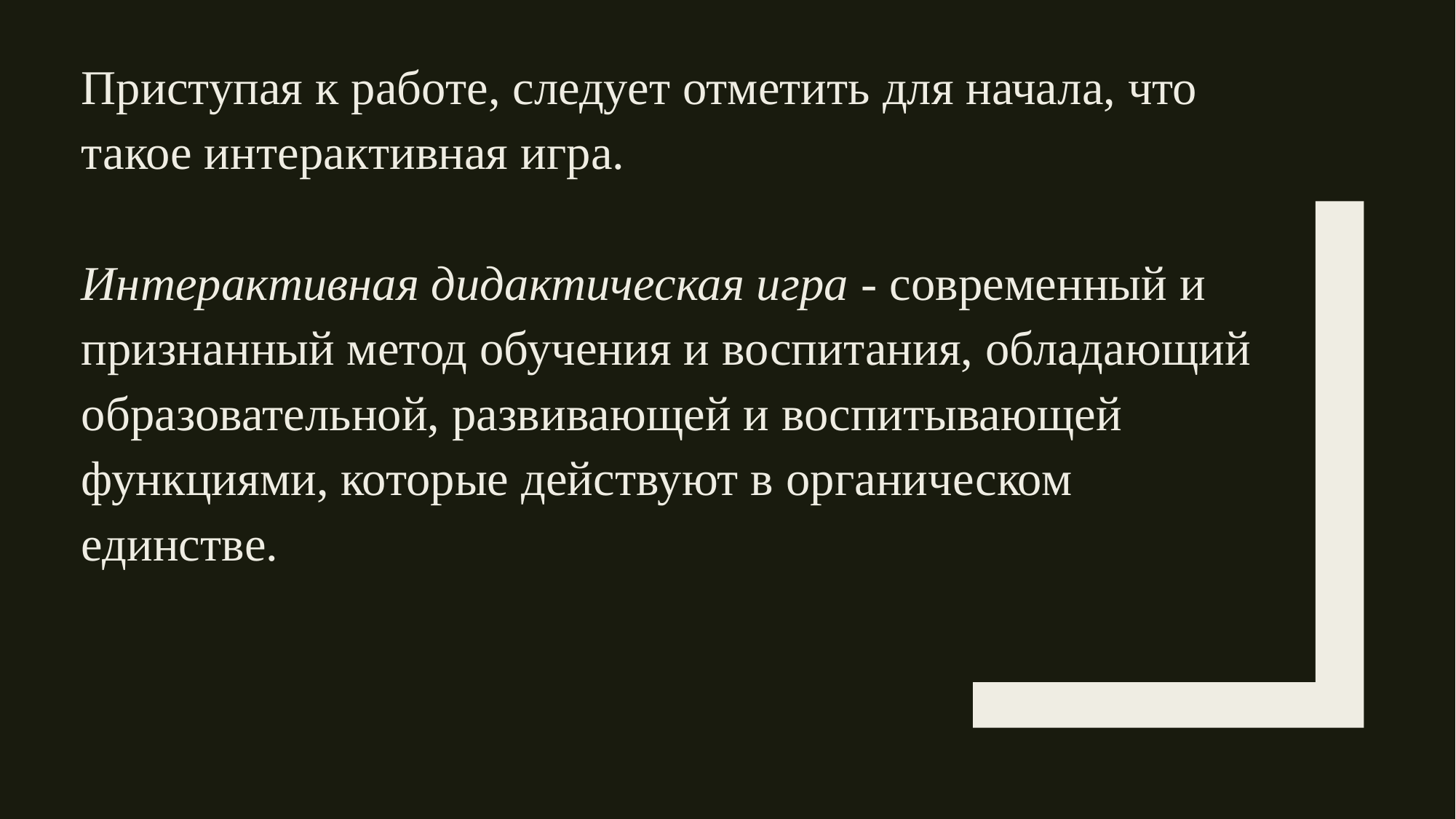

Приступая к работе, следует отметить для начала, что такое интерактивная игра.

Интерактивная дидактическая игра - современный и признанный метод обучения и воспитания, обладающий образовательной, развивающей и воспитывающей функциями, которые действуют в органическом единстве.